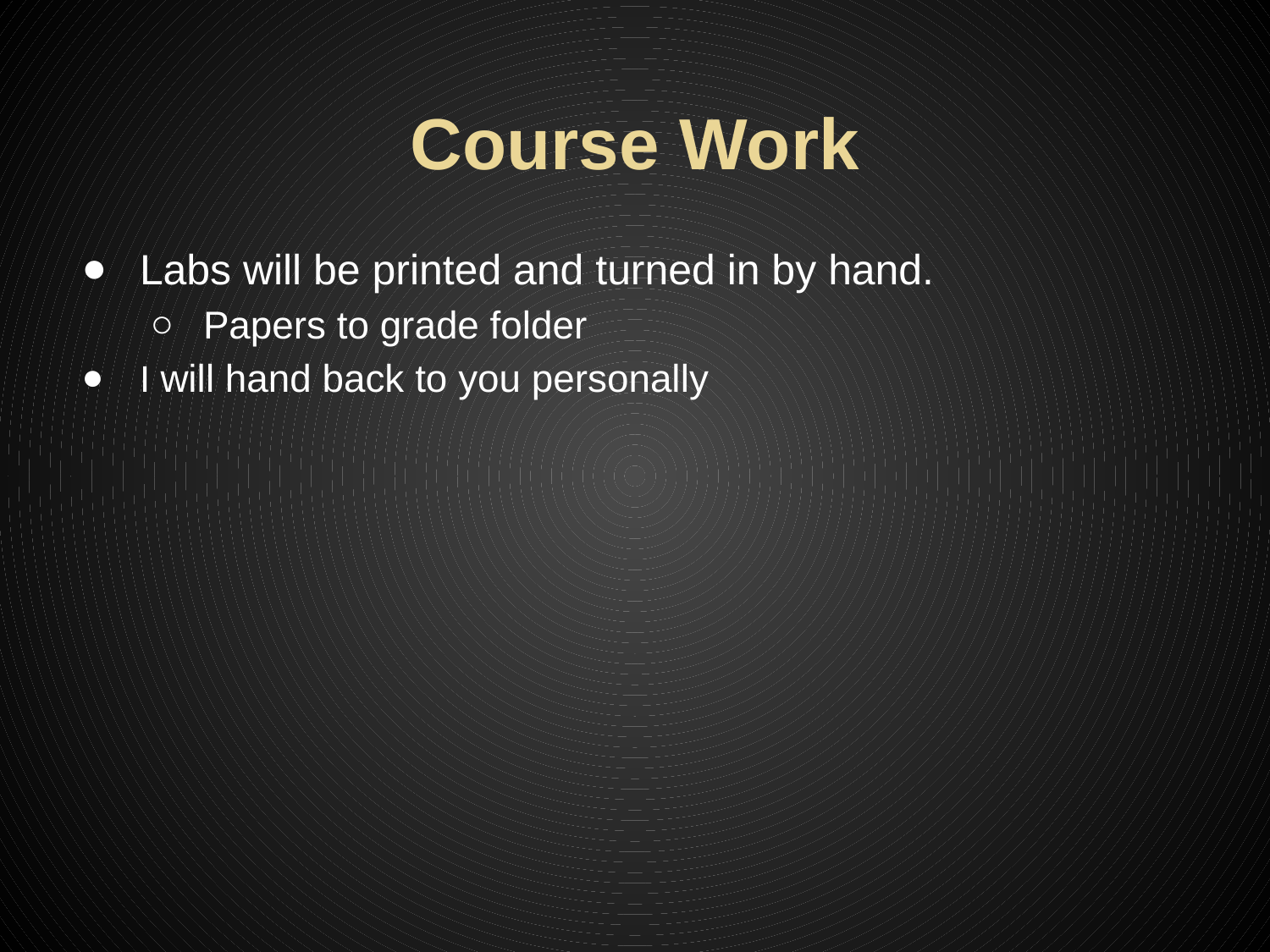

# Course Work
Labs will be printed and turned in by hand.
Papers to grade folder
I will hand back to you personally